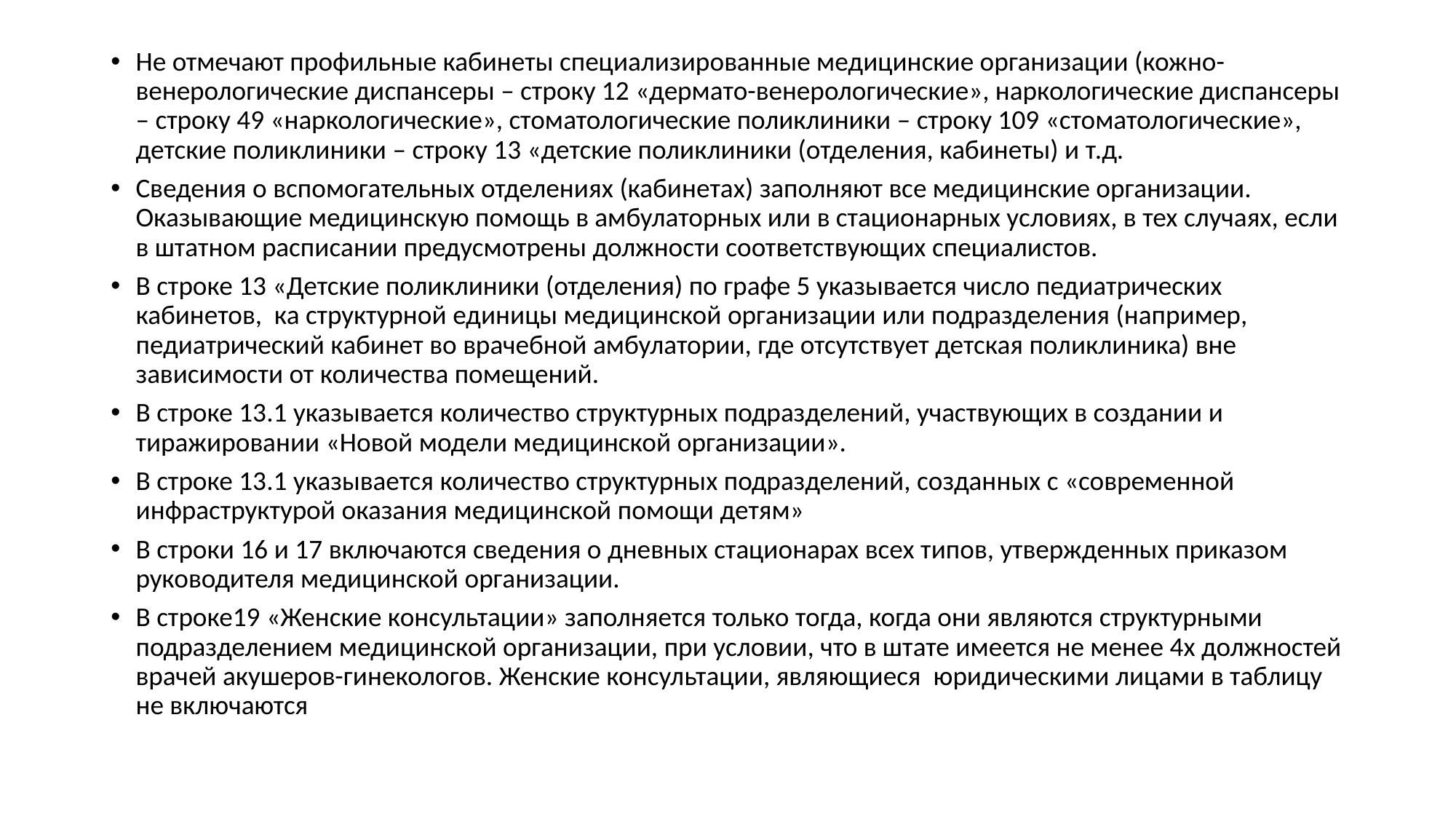

Не отмечают профильные кабинеты специализированные медицинские организации (кожно-венерологические диспансеры – строку 12 «дермато-венерологические», наркологические диспансеры – строку 49 «наркологические», стоматологические поликлиники – строку 109 «стоматологические», детские поликлиники – строку 13 «детские поликлиники (отделения, кабинеты) и т.д.
Сведения о вспомогательных отделениях (кабинетах) заполняют все медицинские организации. Оказывающие медицинскую помощь в амбулаторных или в стационарных условиях, в тех случаях, если в штатном расписании предусмотрены должности соответствующих специалистов.
В строке 13 «Детские поликлиники (отделения) по графе 5 указывается число педиатрических кабинетов,  ка структурной единицы медицинской организации или подразделения (например, педиатрический кабинет во врачебной амбулатории, где отсутствует детская поликлиника) вне зависимости от количества помещений.
В строке 13.1 указывается количество структурных подразделений, участвующих в создании и тиражировании «Новой модели медицинской организации».
В строке 13.1 указывается количество структурных подразделений, созданных с «современной инфраструктурой оказания медицинской помощи детям»
В строки 16 и 17 включаются сведения о дневных стационарах всех типов, утвержденных приказом руководителя медицинской организации.
В строке19 «Женские консультации» заполняется только тогда, когда они являются структурными подразделением медицинской организации, при условии, что в штате имеется не менее 4х должностей врачей акушеров-гинекологов. Женские консультации, являющиеся  юридическими лицами в таблицу не включаются